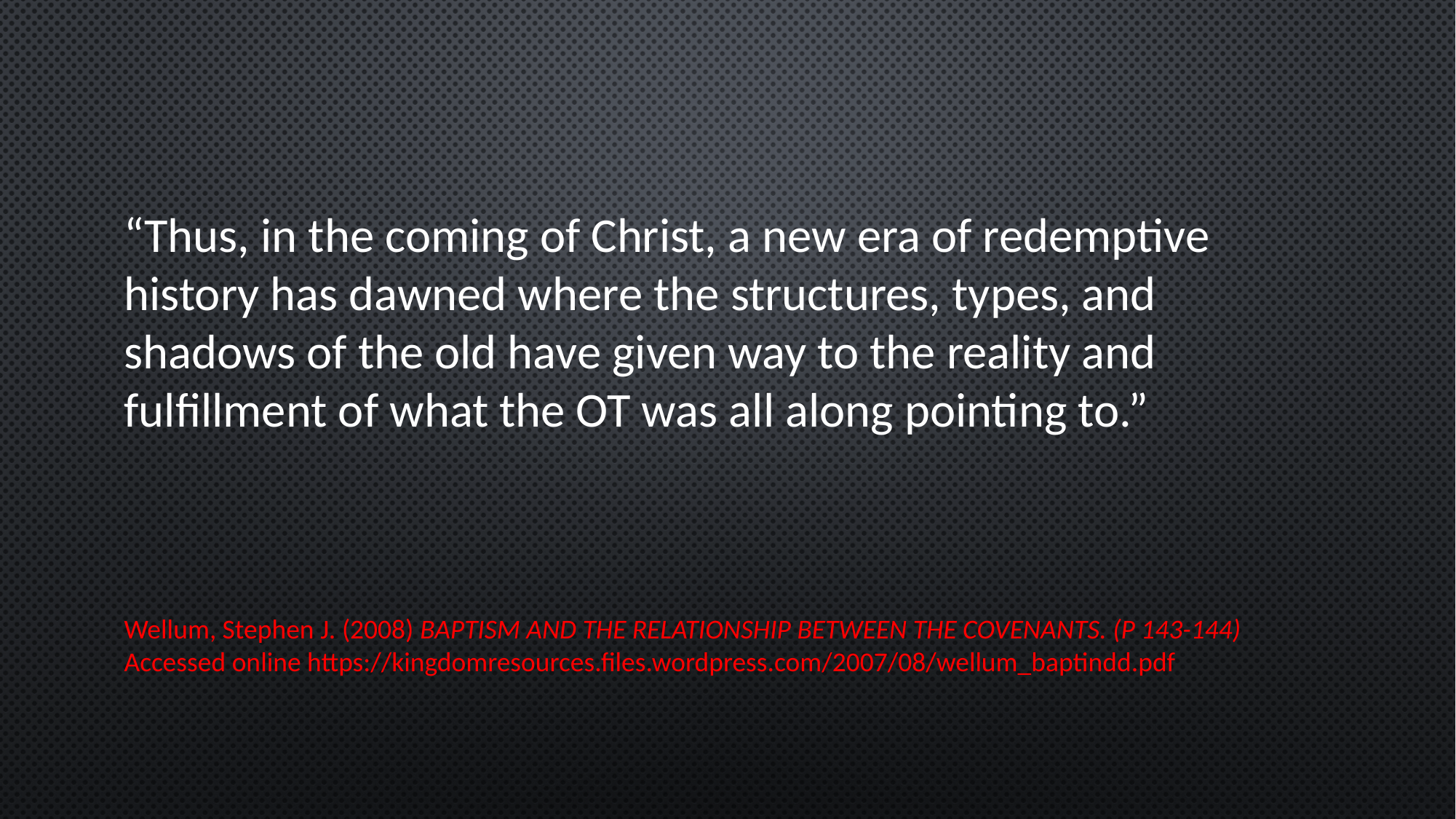

“Thus, in the coming of Christ, a new era of redemptive history has dawned where the structures, types, and shadows of the old have given way to the reality and fulfillment of what the OT was all along pointing to.”

Wellum, Stephen J. (2008) BAPTISM AND THE RELATIONSHIP BETWEEN THE COVENANTS. (P 143-144) Accessed online https://kingdomresources.files.wordpress.com/2007/08/wellum_baptindd.pdf